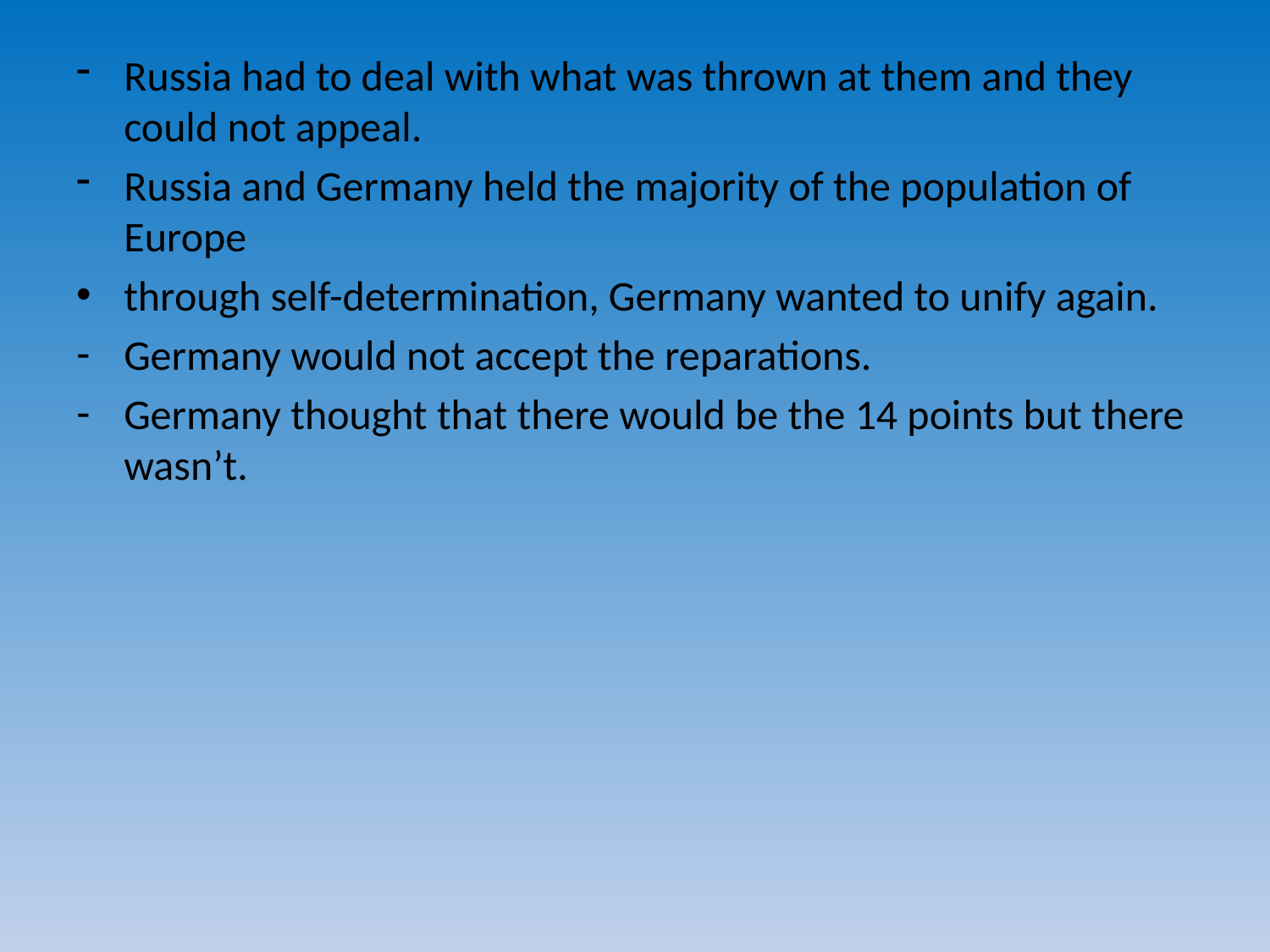

Russia had to deal with what was thrown at them and they could not appeal.
Russia and Germany held the majority of the population of Europe
through self-determination, Germany wanted to unify again.
Germany would not accept the reparations.
Germany thought that there would be the 14 points but there wasn’t.